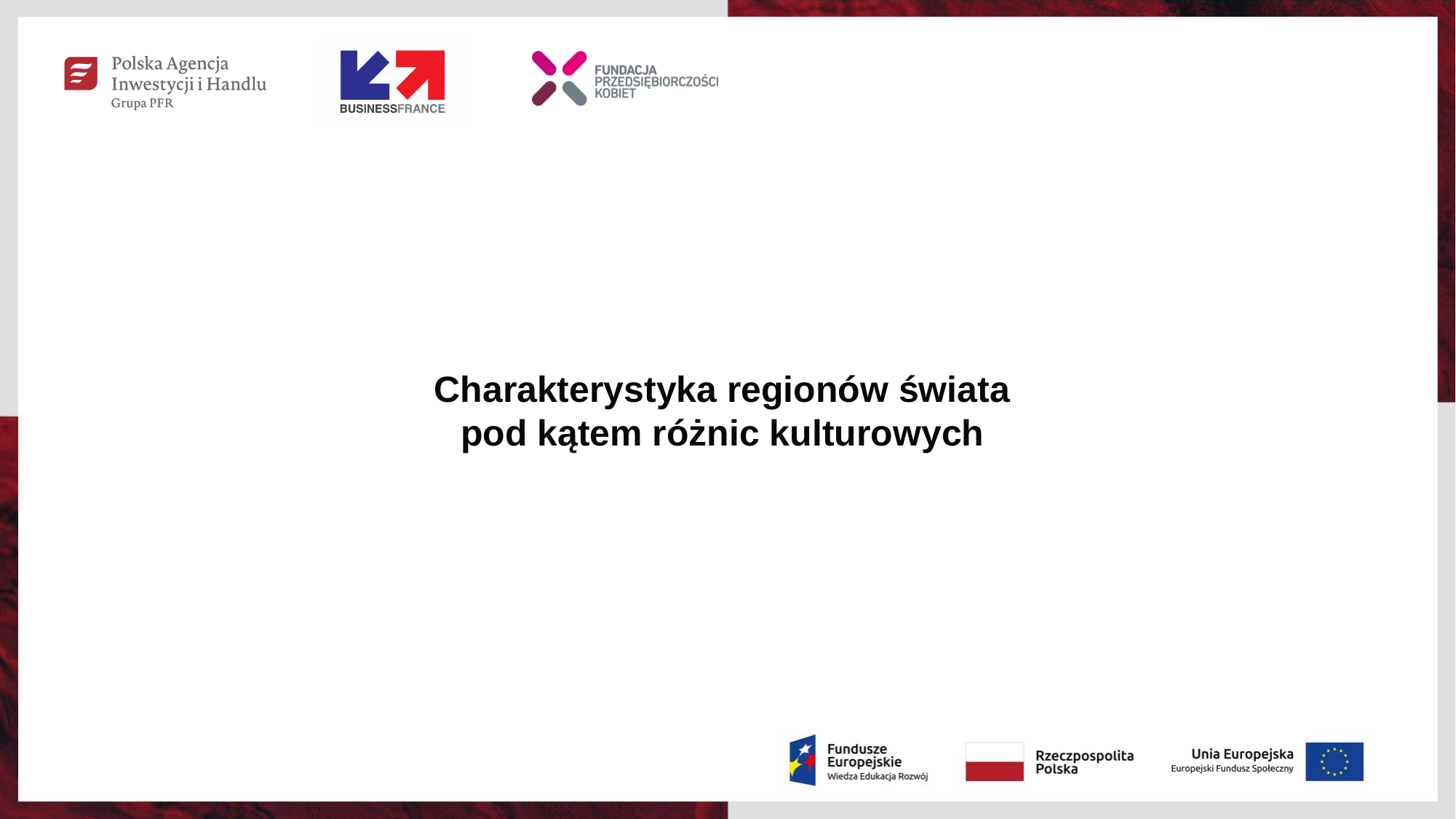

Charakterystyka regionów świata
pod kątem różnic kulturowych